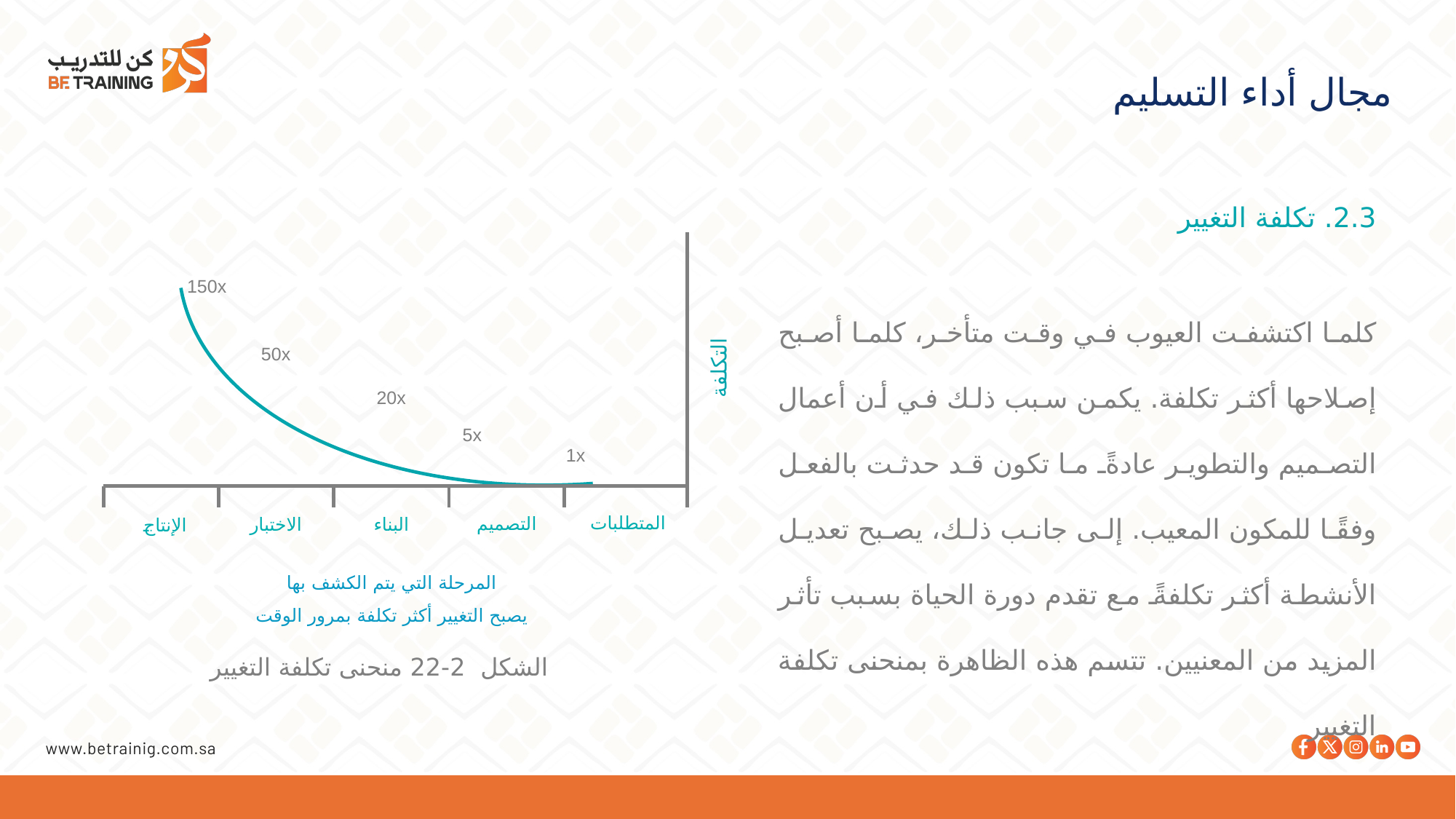

مجال أداء التسليم
2.3. تكلفة التغيير

كلما اكتشفت العيوب في وقت متأخر، كلما أصبح إصلاحها أكثر تكلفة. يكمن سبب ذلك في أن أعمال التصميم والتطوير عادةً ما تكون قد حدثت بالفعل وفقًا للمكون المعيب. إلى جانب ذلك، يصبح تعديل الأنشطة أكثر تكلفةً مع تقدم دورة الحياة بسبب تأثر المزيد من المعنيين. تتسم هذه الظاهرة بمنحنى تكلفة التغيير
150x
50x
التكلفة
20x
5x
1x
المتطلبات
التصميم
البناء
الاختبار
الإنتاج
المرحلة التي يتم الكشف بها
يصبح التغيير أكثر تكلفة بمرور الوقت
الشكل  2-22 منحنى تكلفة التغيير